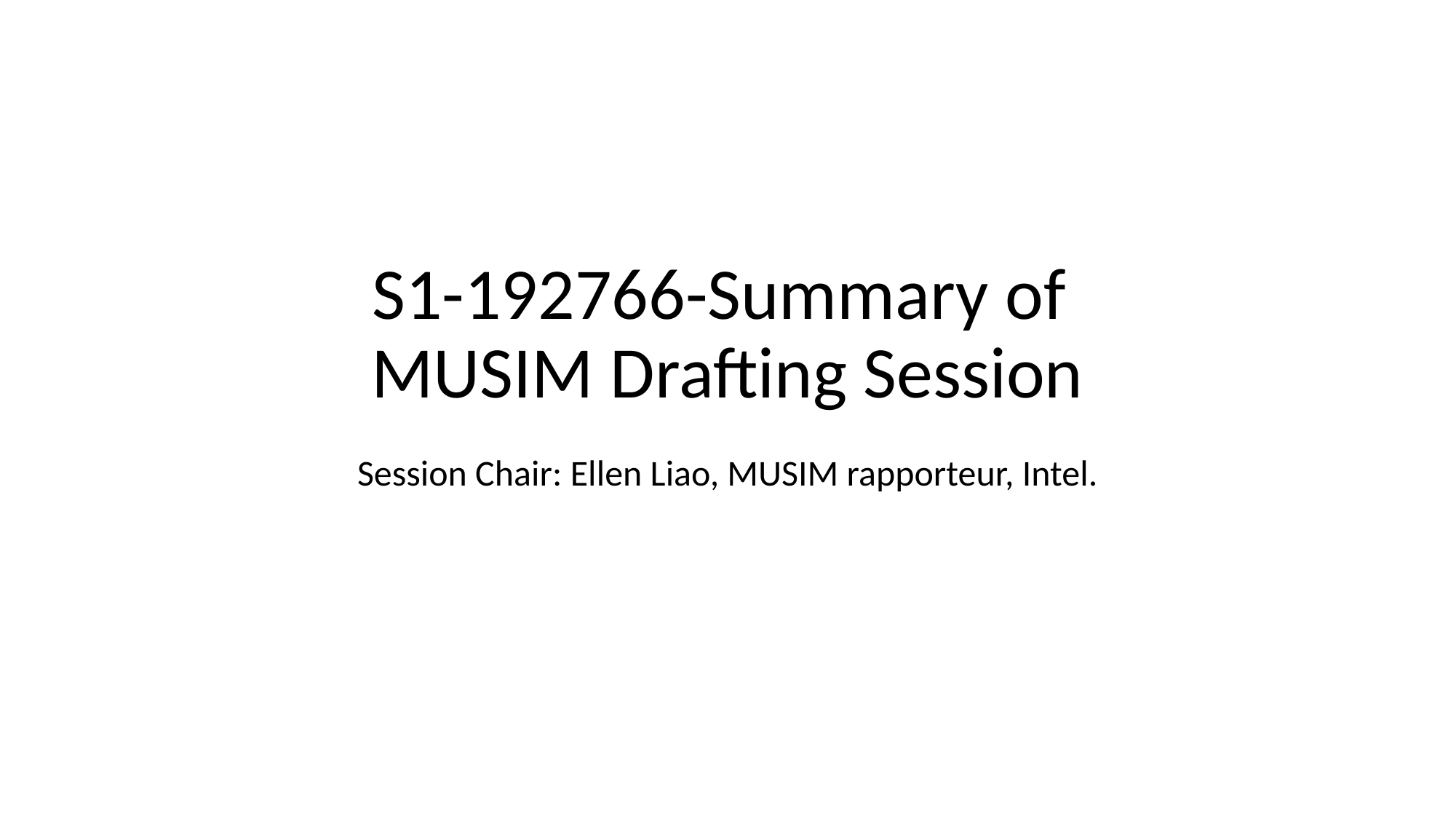

# S1-192766-Summary of MUSIM Drafting Session
Session Chair: Ellen Liao, MUSIM rapporteur, Intel.